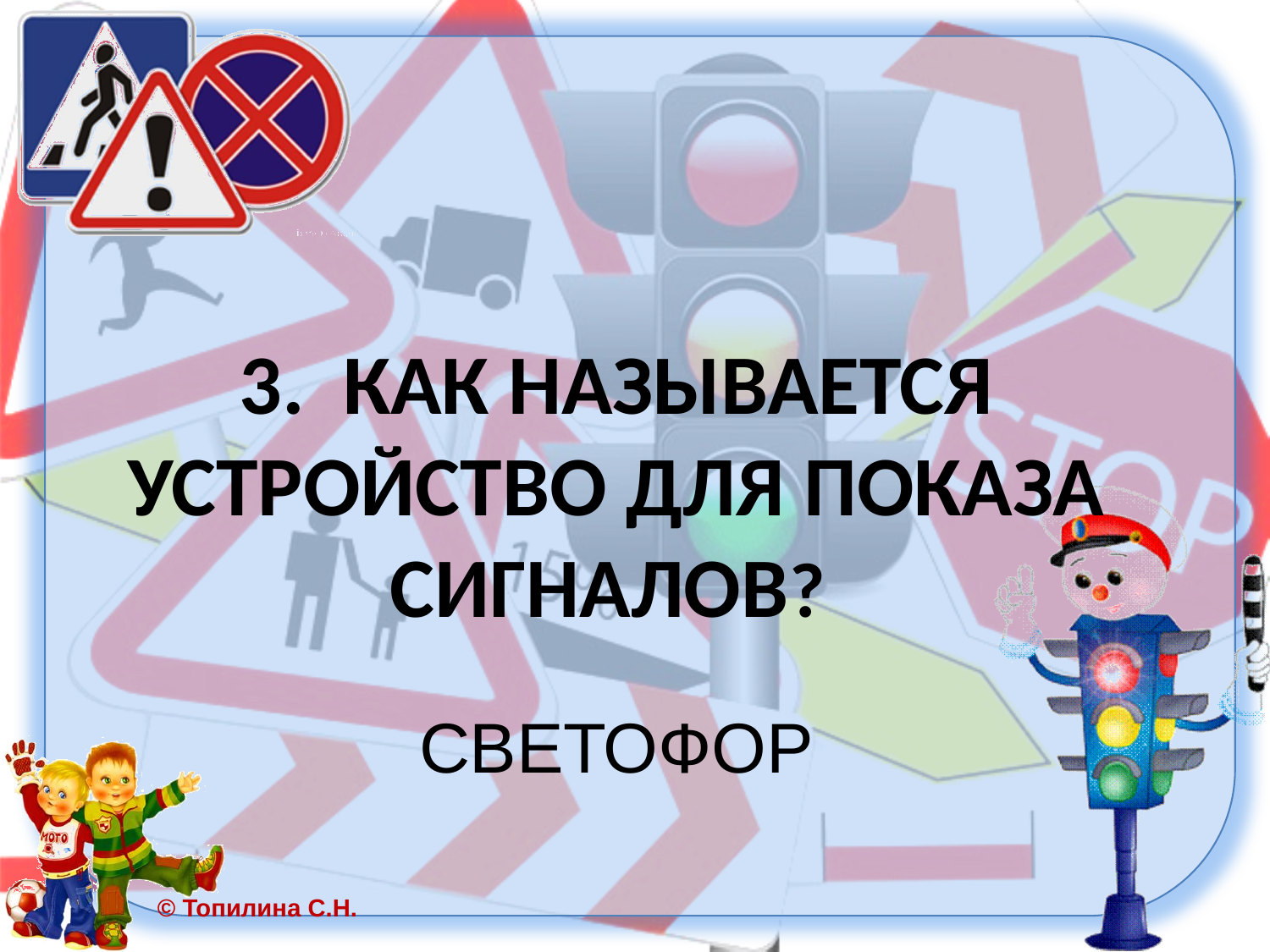

#
3.  КАК НАЗЫВАЕТСЯ УСТРОЙСТВО ДЛЯ ПОКАЗА СИГНАЛОВ?
СВЕТОФОР